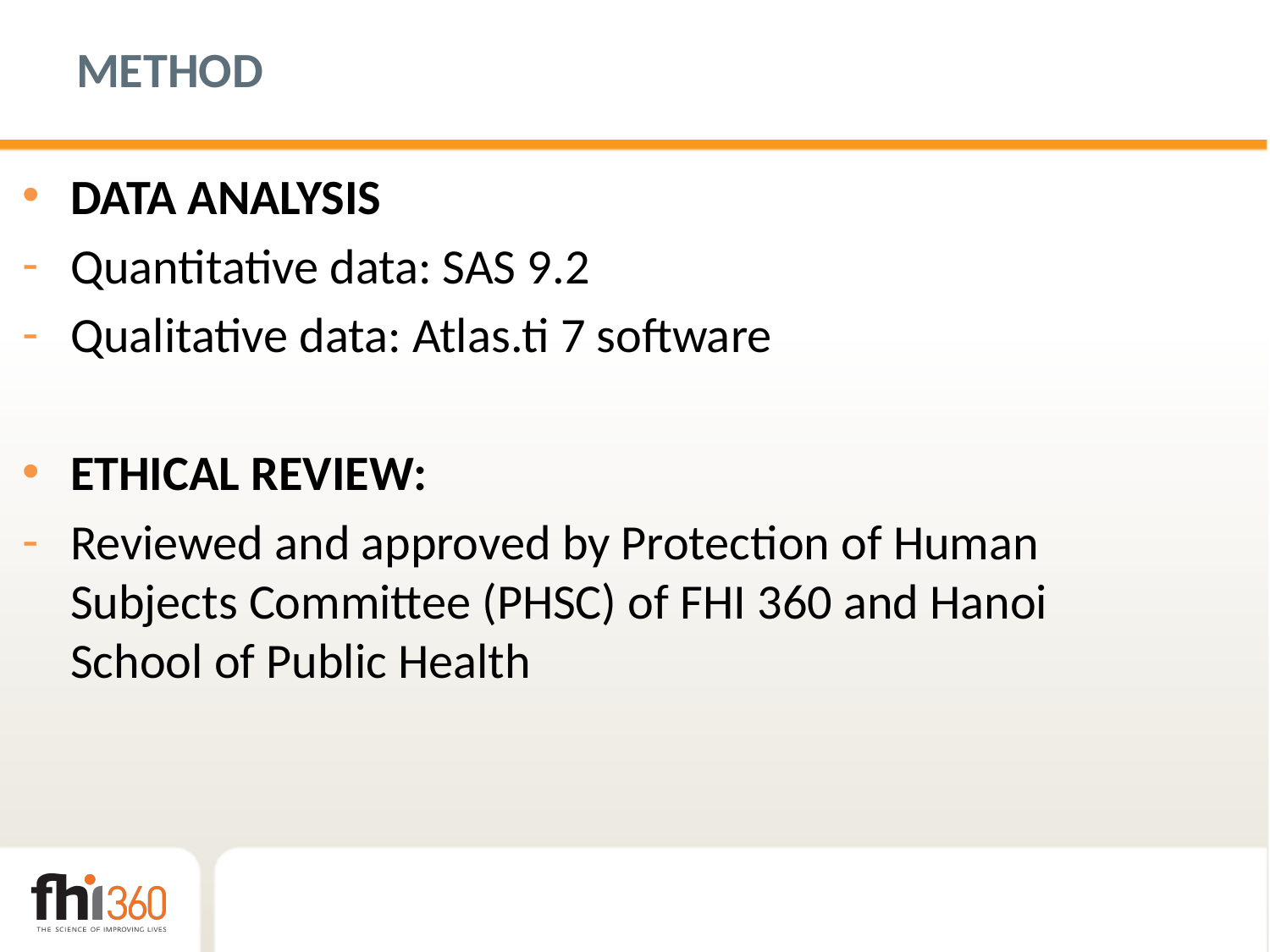

# METHOD
DATA ANALYSIS
Quantitative data: SAS 9.2
Qualitative data: Atlas.ti 7 software

ETHICAL REVIEW:
Reviewed and approved by Protection of Human Subjects Committee (PHSC) of FHI 360 and Hanoi School of Public Health